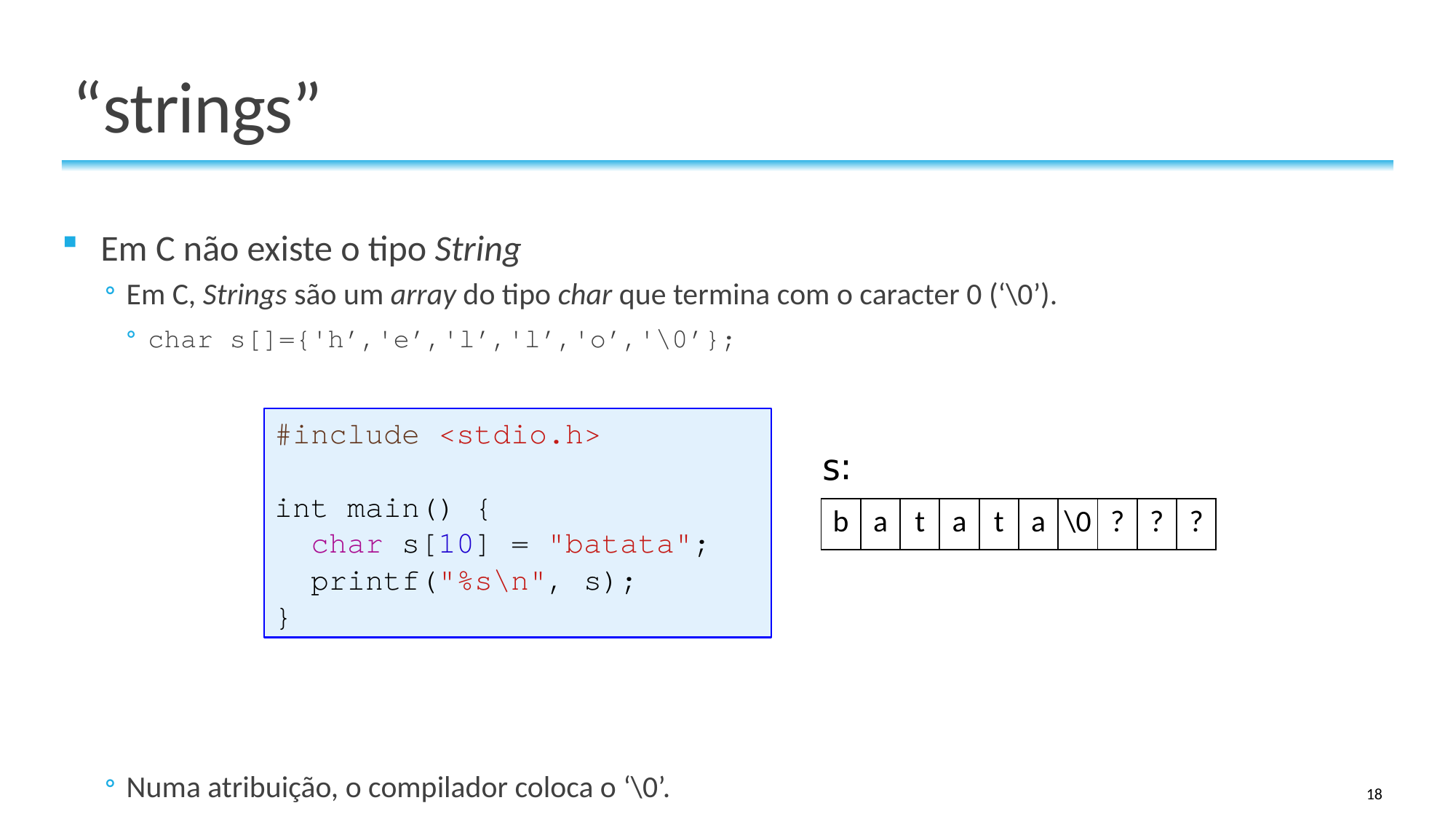

# “strings”
Em C não existe o tipo String
Em C, Strings são um array do tipo char que termina com o caracter 0 (‘\0’).
char s[]={'h’,'e’,'l’,'l’,'o’,'\0’};

Numa atribuição, o compilador coloca o ‘\0’.
#include <stdio.h>

int main() {
  char s[10] = "batata";
  printf("%s\n", s);
}
s:
| b | a | t | a | t | a | \0 | ? | ? | ? |
| --- | --- | --- | --- | --- | --- | --- | --- | --- | --- |
18